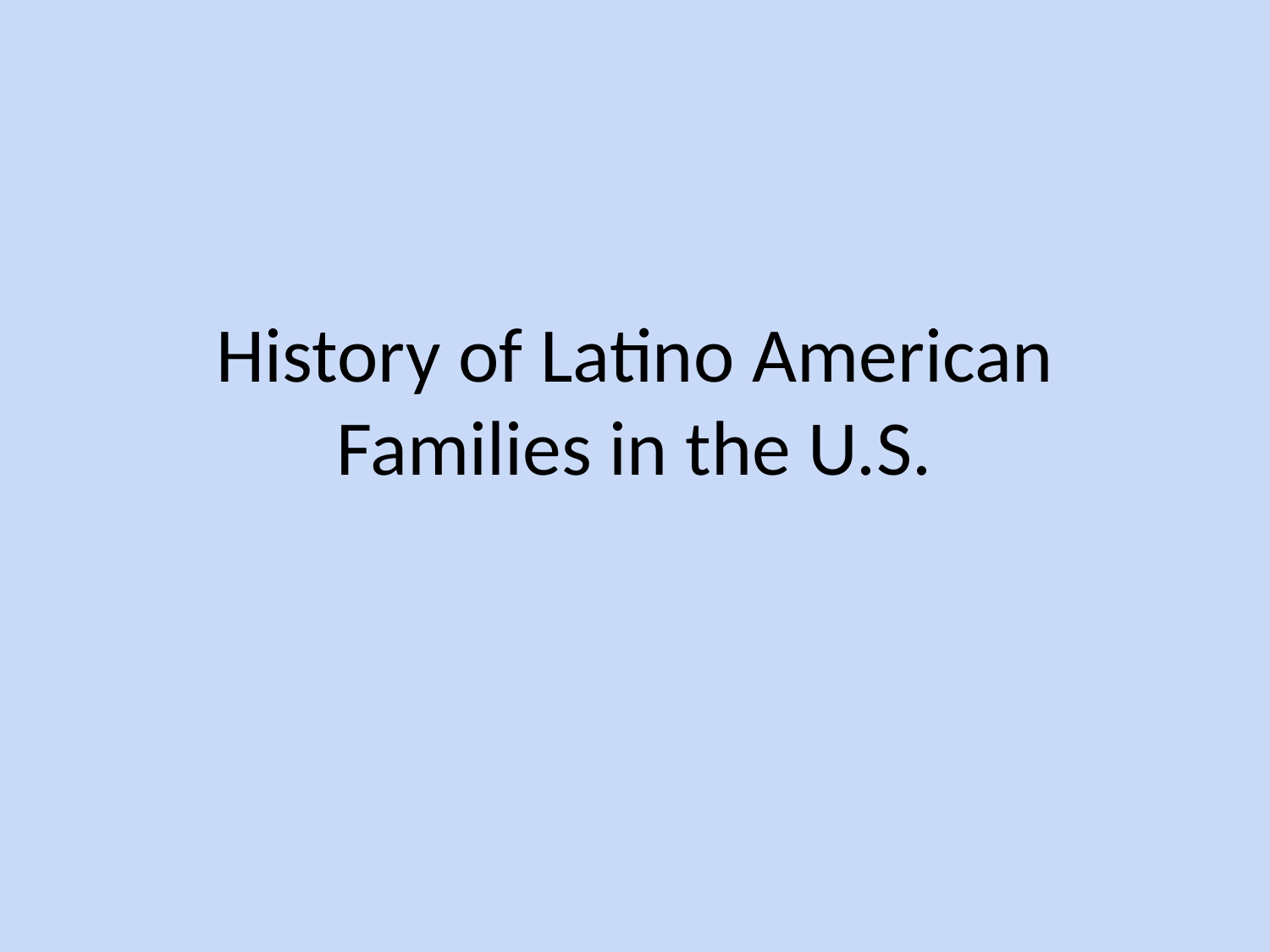

# History of Latino American Families in the U.S.